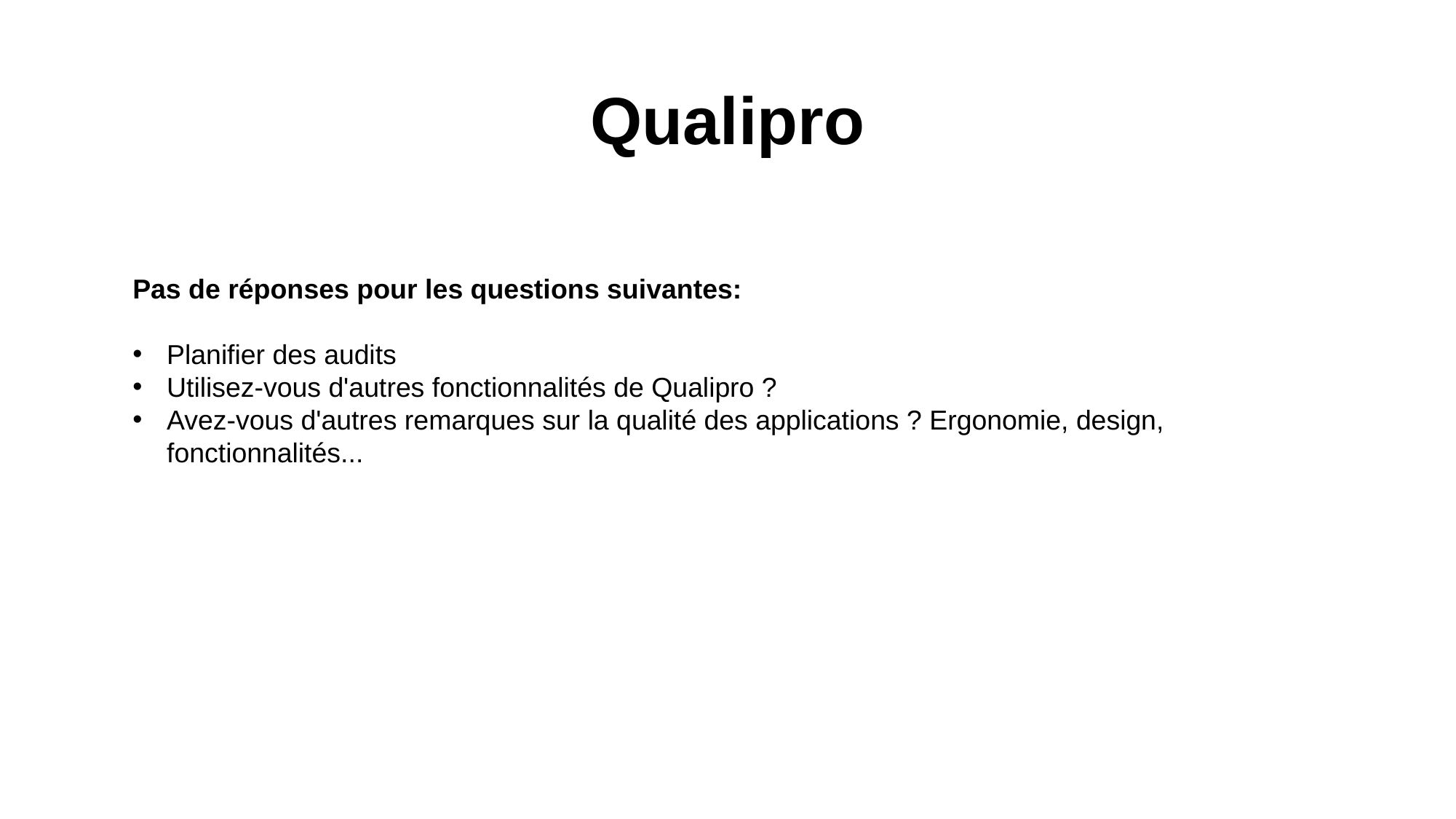

# Qualipro
Pas de réponses pour les questions suivantes:

Planifier des audits
Utilisez-vous d'autres fonctionnalités de Qualipro ?
Avez-vous d'autres remarques sur la qualité des applications ? Ergonomie, design, fonctionnalités...